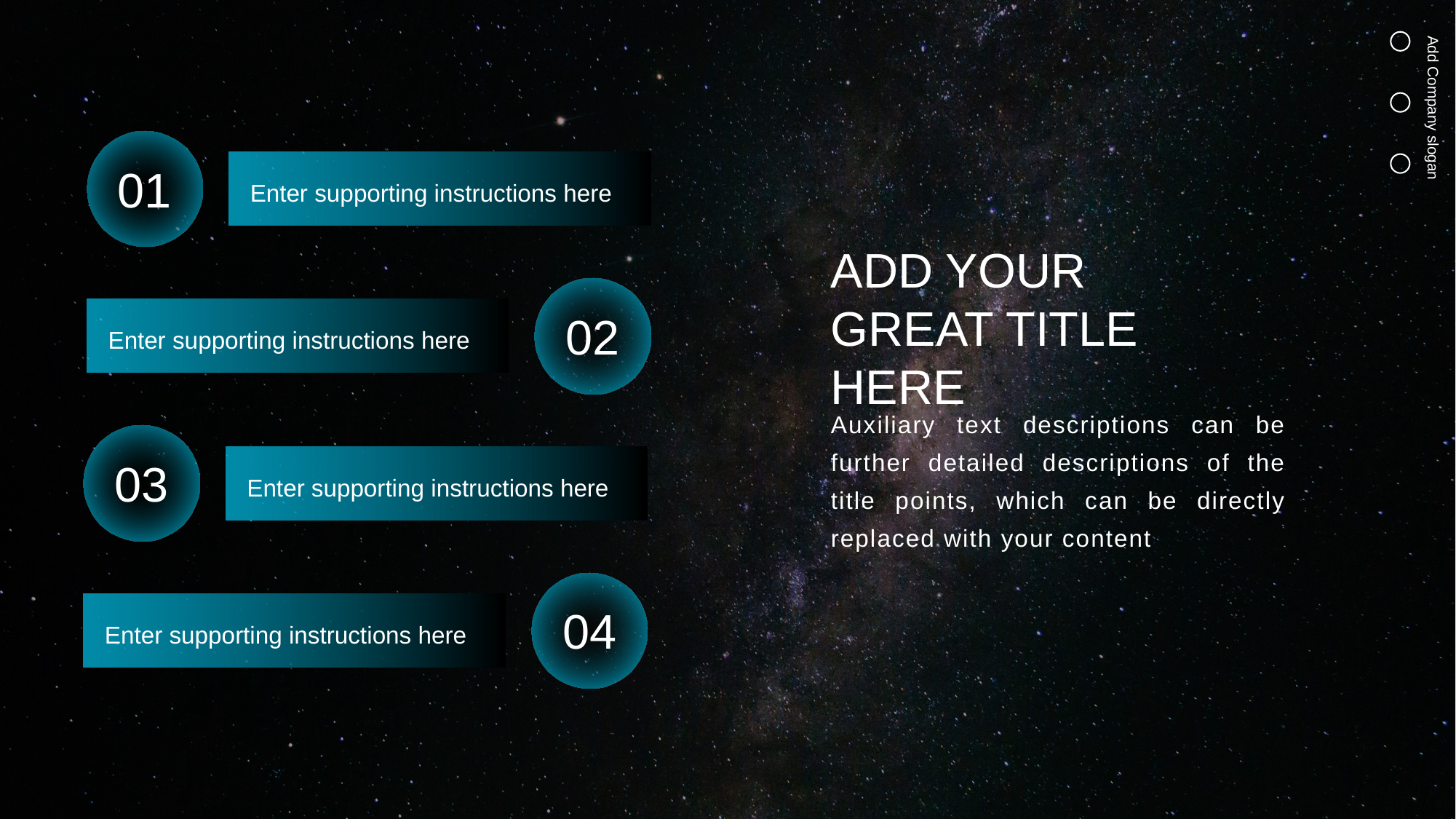

01
Enter supporting instructions here
ADD YOUR GREAT TITLE HERE

02
Enter supporting instructions here
Auxiliary text descriptions can be further detailed descriptions of the title points, which can be directly replaced with your content

03
Enter supporting instructions here

04
Enter supporting instructions here